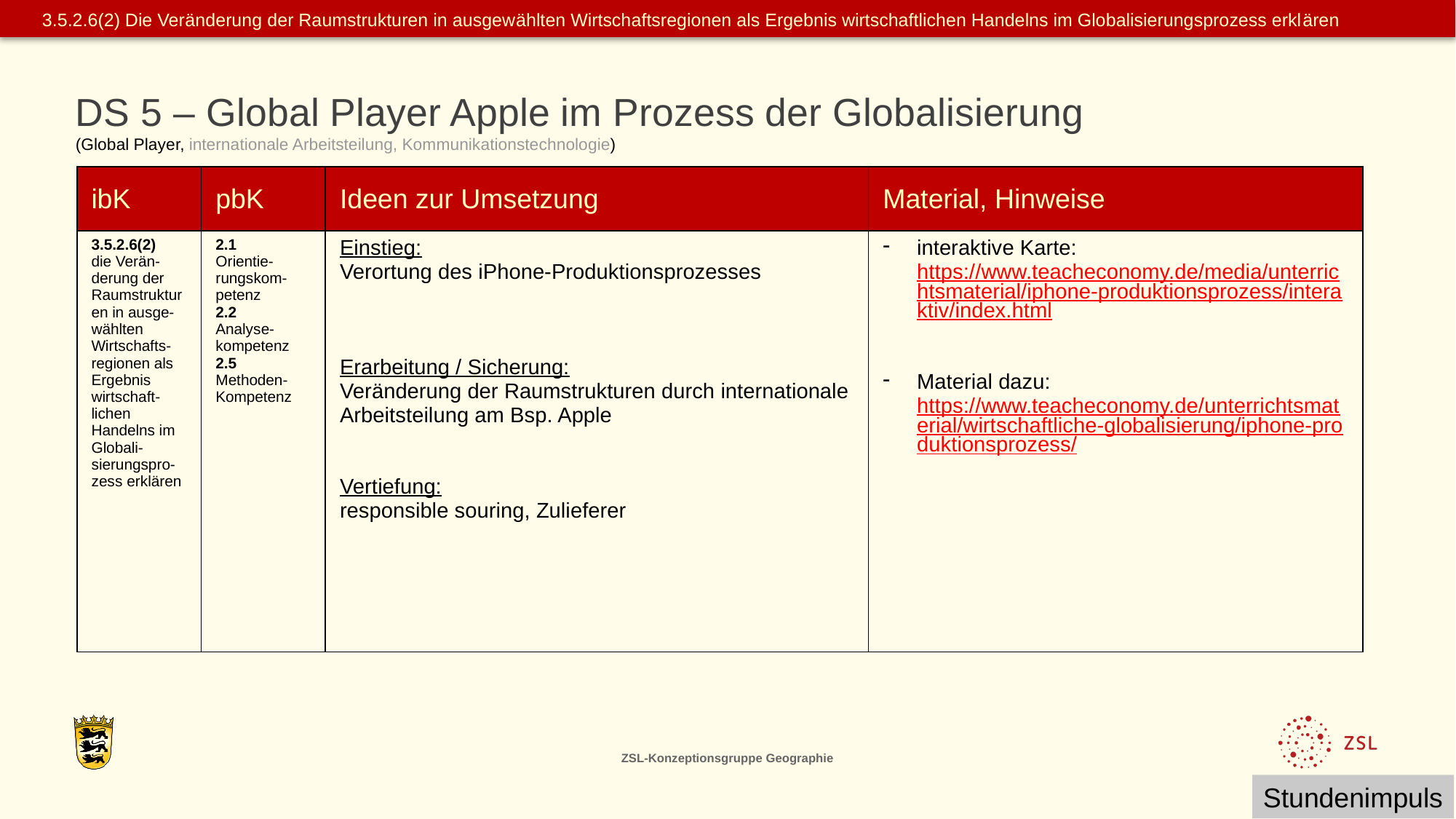

3.5.2.6(2) Die Veränderung der Raumstrukturen in ausgewählten Wirtschaftsregionen als Ergebnis wirtschaftlichen Handelns im Globalisierungsprozess erklären
DS 5 – Global Player Apple im Prozess der Globalisierung
(Global Player, internationale Arbeitsteilung, Kommunikationstechnologie)
| ibK | pbK | Ideen zur Umsetzung | Material, Hinweise |
| --- | --- | --- | --- |
| 3.5.2.6(2) die Verän-derung der Raumstrukturen in ausge-wählten Wirtschafts-regionen als Ergebnis wirtschaft-lichen Handelns im Globali-sierungspro-zess erklären | 2.1 Orientie-rungskom-petenz 2.2 Analyse-kompetenz 2.5 Methoden- Kompetenz | Einstieg: Verortung des iPhone-Produktionsprozesses Erarbeitung / Sicherung: Veränderung der Raumstrukturen durch internationale Arbeitsteilung am Bsp. Apple Vertiefung: responsible souring, Zulieferer | interaktive Karte: https://www.teacheconomy.de/media/unterrichtsmaterial/iphone-produktionsprozess/interaktiv/index.html Material dazu: https://www.teacheconomy.de/unterrichtsmaterial/wirtschaftliche-globalisierung/iphone-produktionsprozess/ |
ZSL-Konzeptionsgruppe Geographie
Stundenimpuls